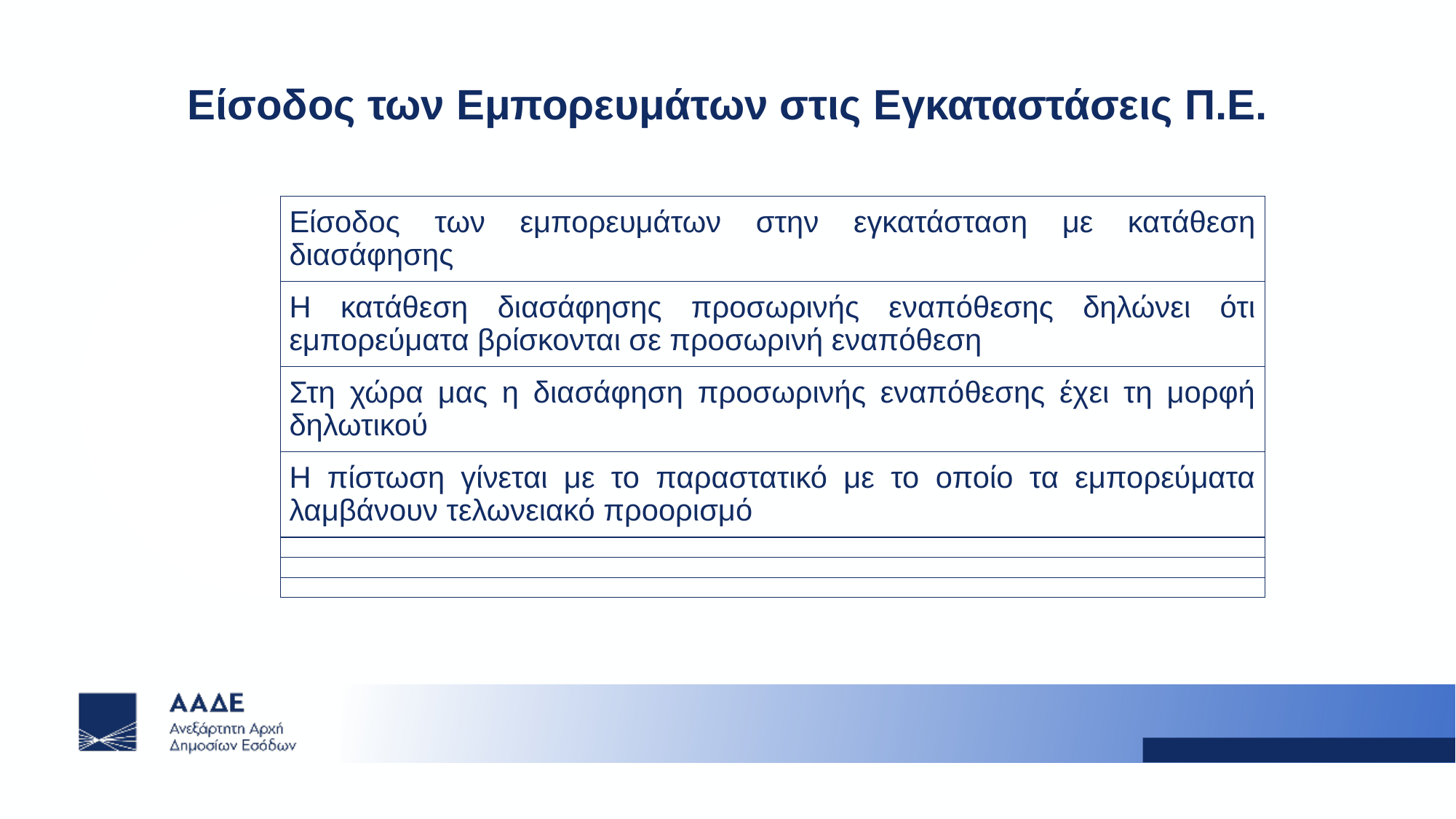

# Είσοδος των Εμπορευμάτων στις Εγκαταστάσεις Π.Ε.
Είσοδος των εμπορευμάτων στην εγκατάσταση με κατάθεση διασάφησης
Η κατάθεση διασάφησης προσωρινής εναπόθεσης δηλώνει ότι εμπορεύματα βρίσκονται σε προσωρινή εναπόθεση
Στη χώρα μας η διασάφηση προσωρινής εναπόθεσης έχει τη μορφή δηλωτικού
Η πίστωση γίνεται με το παραστατικό με το οποίο τα εμπορεύματα λαμβάνουν τελωνειακό προορισμό